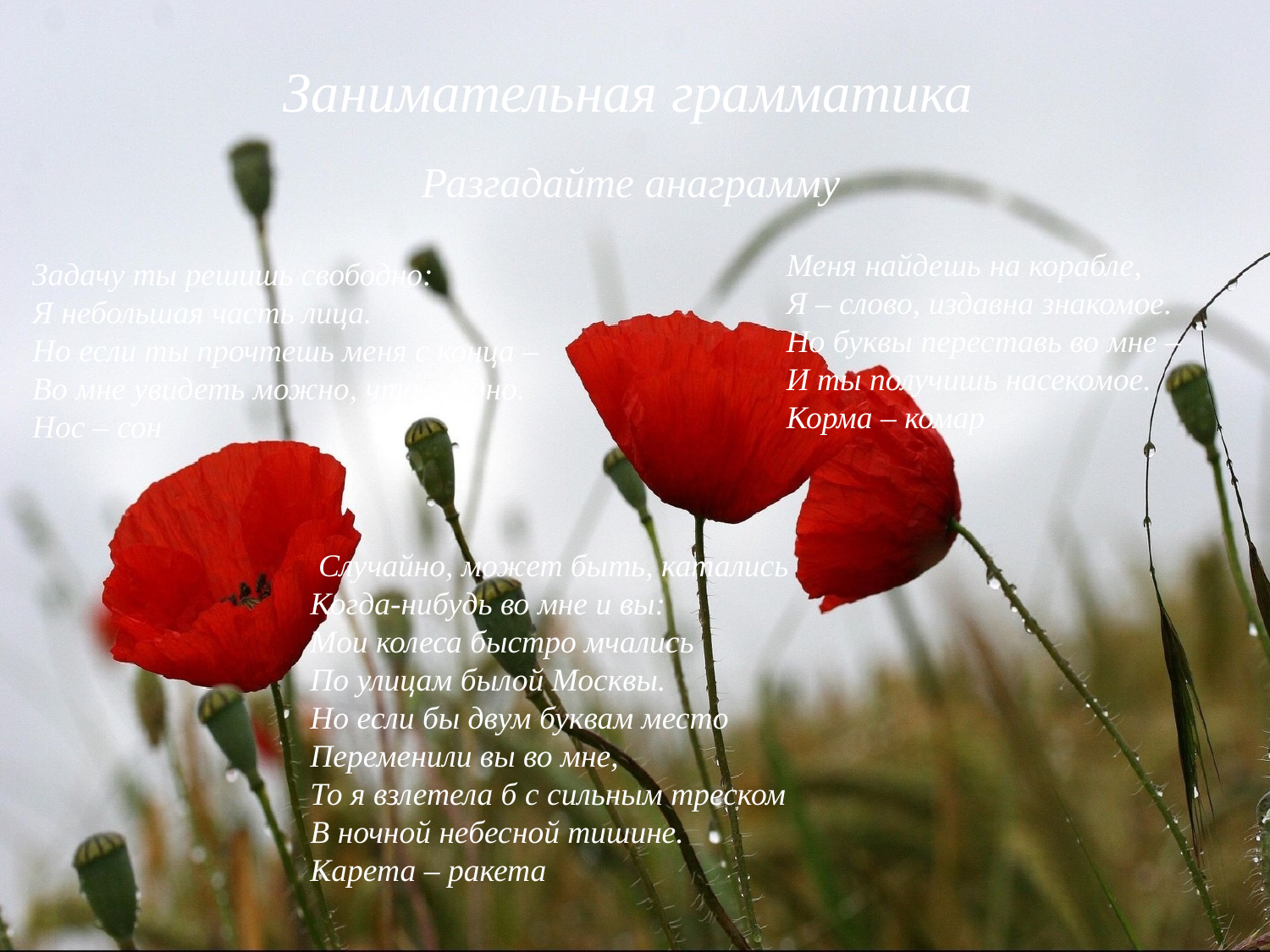

Занимательная грамматика
Разгадайте анаграмму
Меня найдешь на корабле,
Я – слово, издавна знакомое.
Но буквы переставь во мне –
И ты получишь насекомое.
Корма – комар
Задачу ты решишь свободно:
Я небольшая часть лица.
Но если ты прочтешь меня с конца –
Во мне увидеть можно, что угодно.
Нос – сон
 Случайно, может быть, катались
Когда-нибудь во мне и вы:
Мои колеса быстро мчались
По улицам былой Москвы.
Но если бы двум буквам место
Переменили вы во мне,
То я взлетела б с сильным треском
В ночной небесной тишине.
Карета – ракета